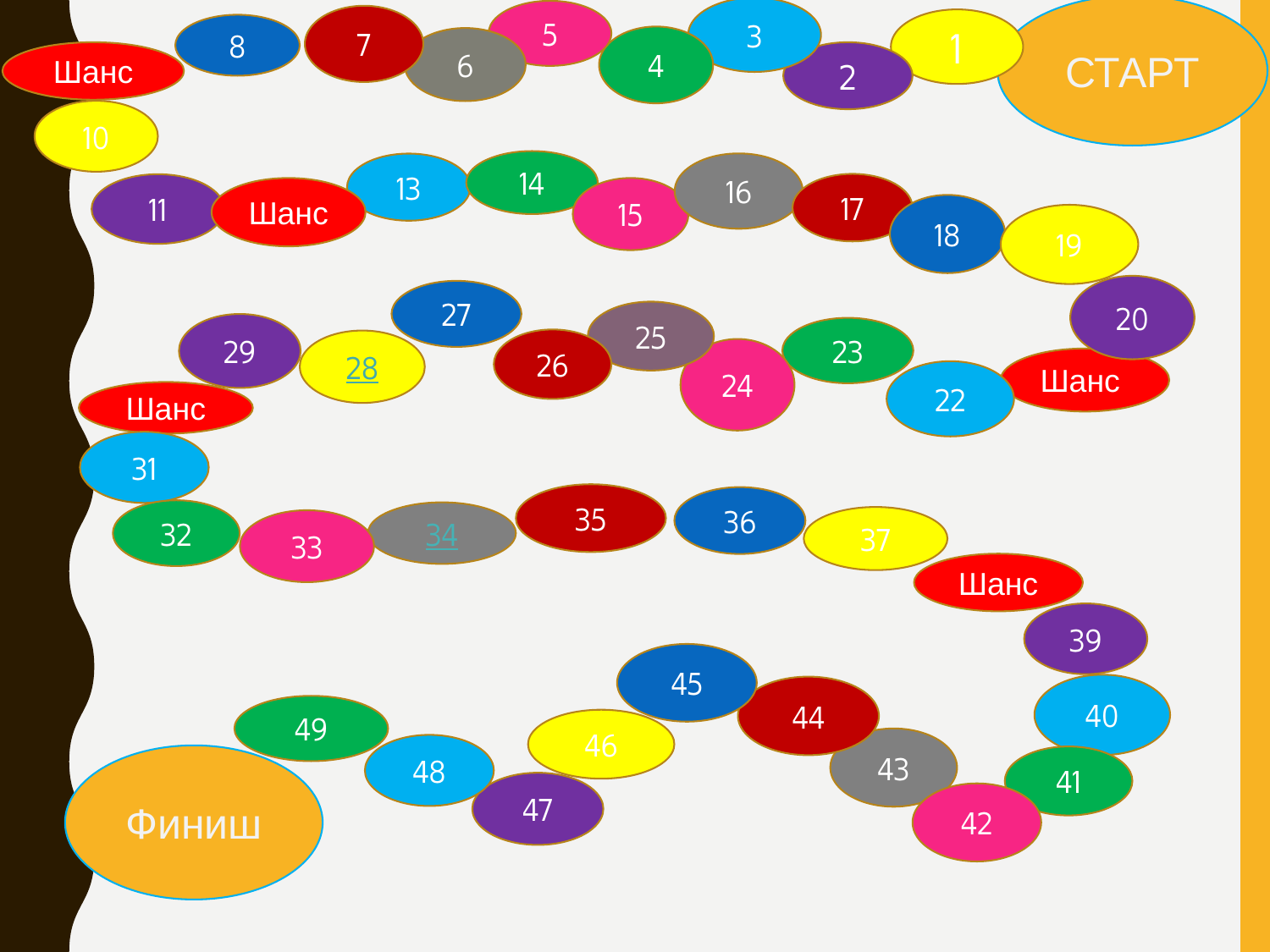

СТАРТ
3
5
7
1
8
4
6
Шанс
2
10
14
16
13
17
11
Шанс
15
18
19
20
27
25
29
23
26
28
24
Шанс
22
Шанс
31
35
36
32
34
37
33
Шанс
39
45
40
44
49
46
43
48
Финиш
41
47
42